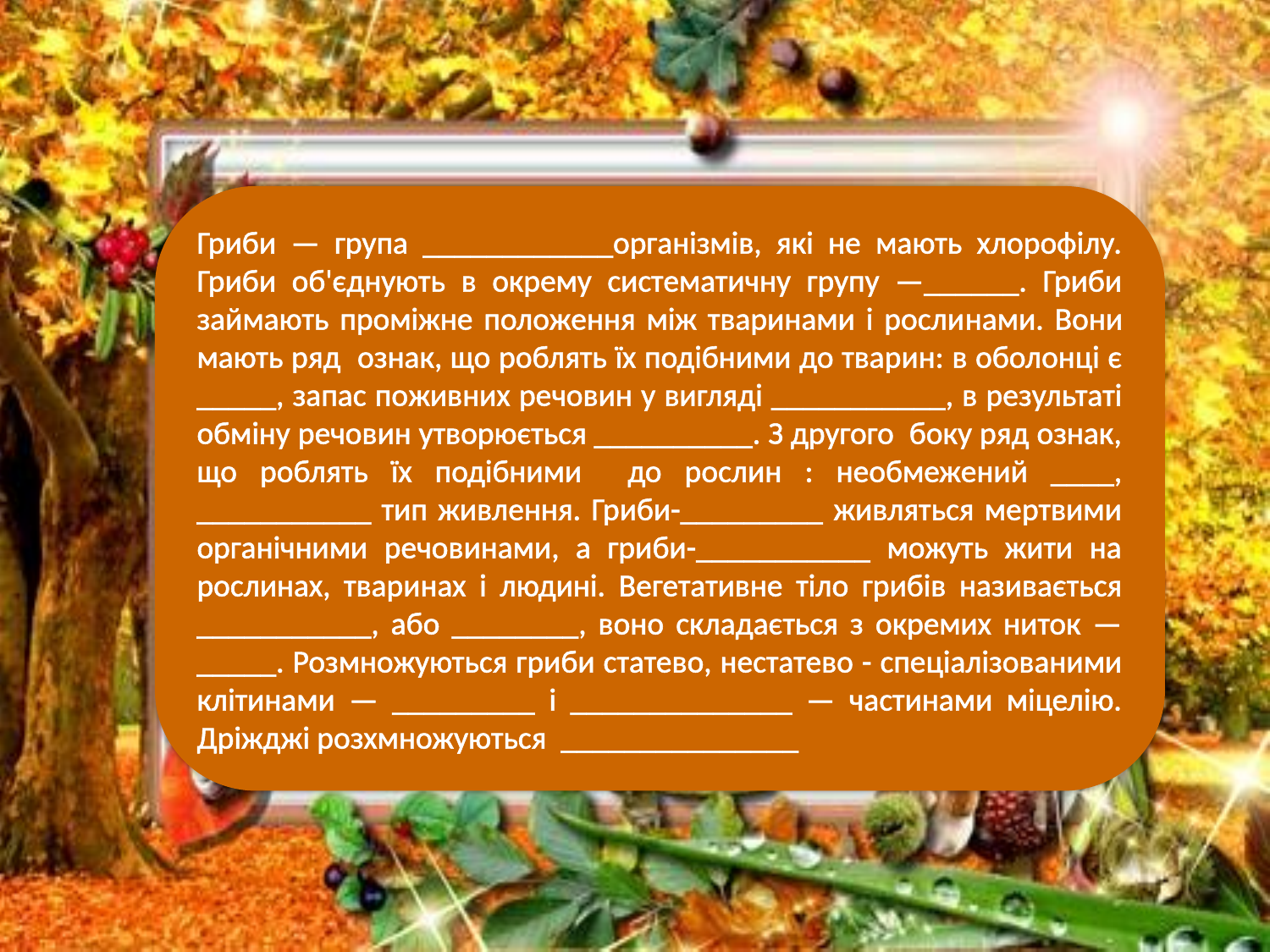

Гриби — група ____________організмів, які не мають хлорофілу. Гриби об'єднують в окрему систематичну групу —______. Гриби займають проміжне положення між тваринами і росли­нами. Вони мають ряд  ознак, що роблять їх подібними до тварин: в оболонці є _____, запас по­живних речовин у вигляді ___________, в результаті обміну речовин утворюється __________. З другого  боку ряд ознак, що роблять їх подібними  до рослин : необмежений ____, ___________ тип живлення. Гриби-_________ живляться мертвими органічними речовинами, а гриби-___________ можуть жити на рослинах, тваринах і людині. Вегетативне тіло грибів називається ___________, або ________, воно складається з окремих ниток — _____. Розмножуються гриби статево, нестатево - спеціалізованими клітинами — _________ і ______________ — частинами міцелію. Дріжджі розхмножуються  _______________